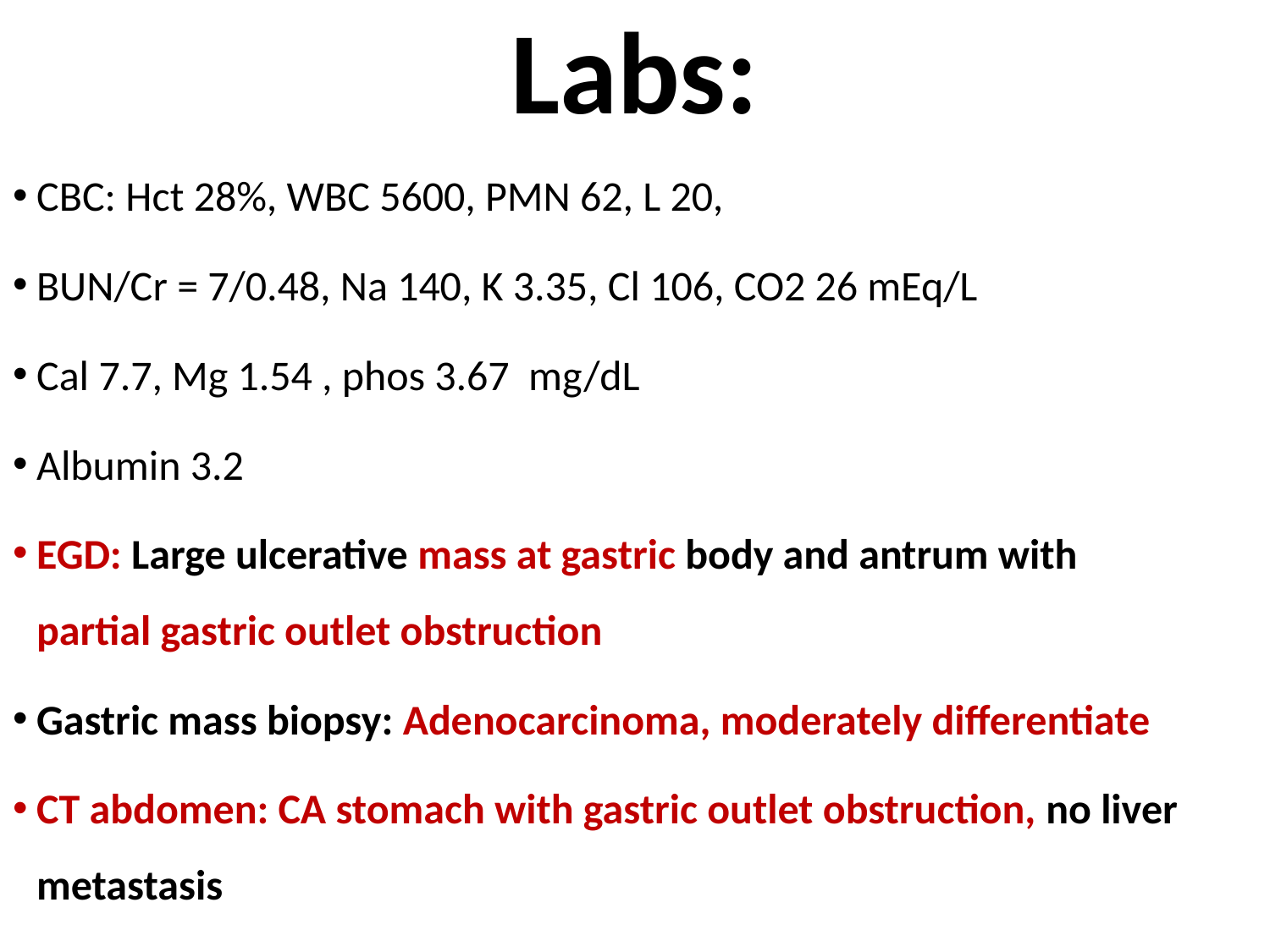

# Labs:
CBC: Hct 28%, WBC 5600, PMN 62, L 20,
BUN/Cr = 7/0.48, Na 140, K 3.35, Cl 106, CO2 26 mEq/L
Cal 7.7, Mg 1.54 , phos 3.67  mg/dL
Albumin 3.2
EGD: Large ulcerative mass at gastric body and antrum with
partial gastric outlet obstruction
Gastric mass biopsy: Adenocarcinoma, moderately differentiate
CT abdomen: CA stomach with gastric outlet obstruction, no liver metastasis